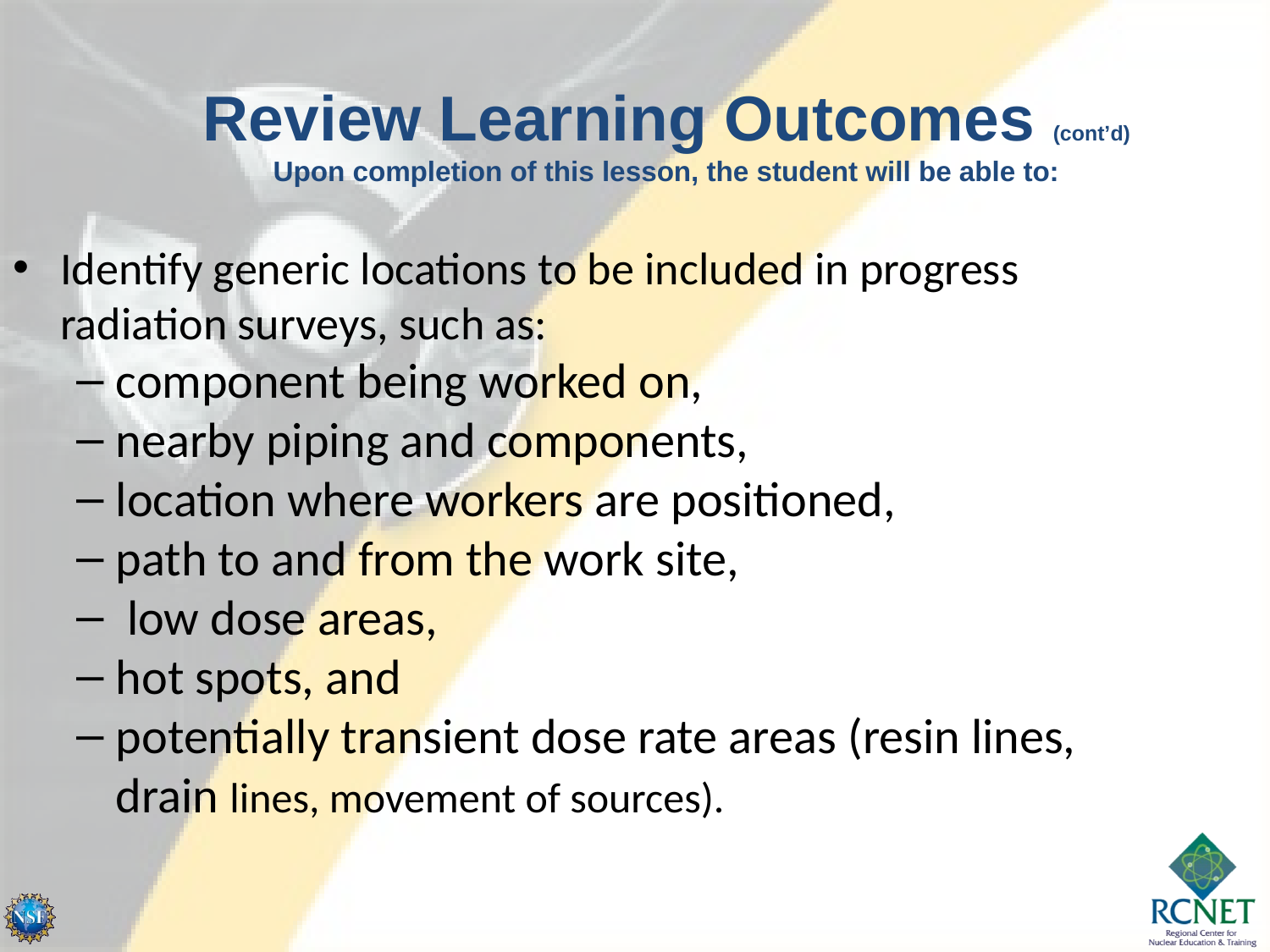

Review Learning Outcomes (cont’d)
Upon completion of this lesson, the student will be able to:
Identify generic locations to be included in progress radiation surveys, such as:
component being worked on,
nearby piping and components,
location where workers are positioned,
path to and from the work site,
 low dose areas,
hot spots, and
potentially transient dose rate areas (resin lines, drain lines, movement of sources).